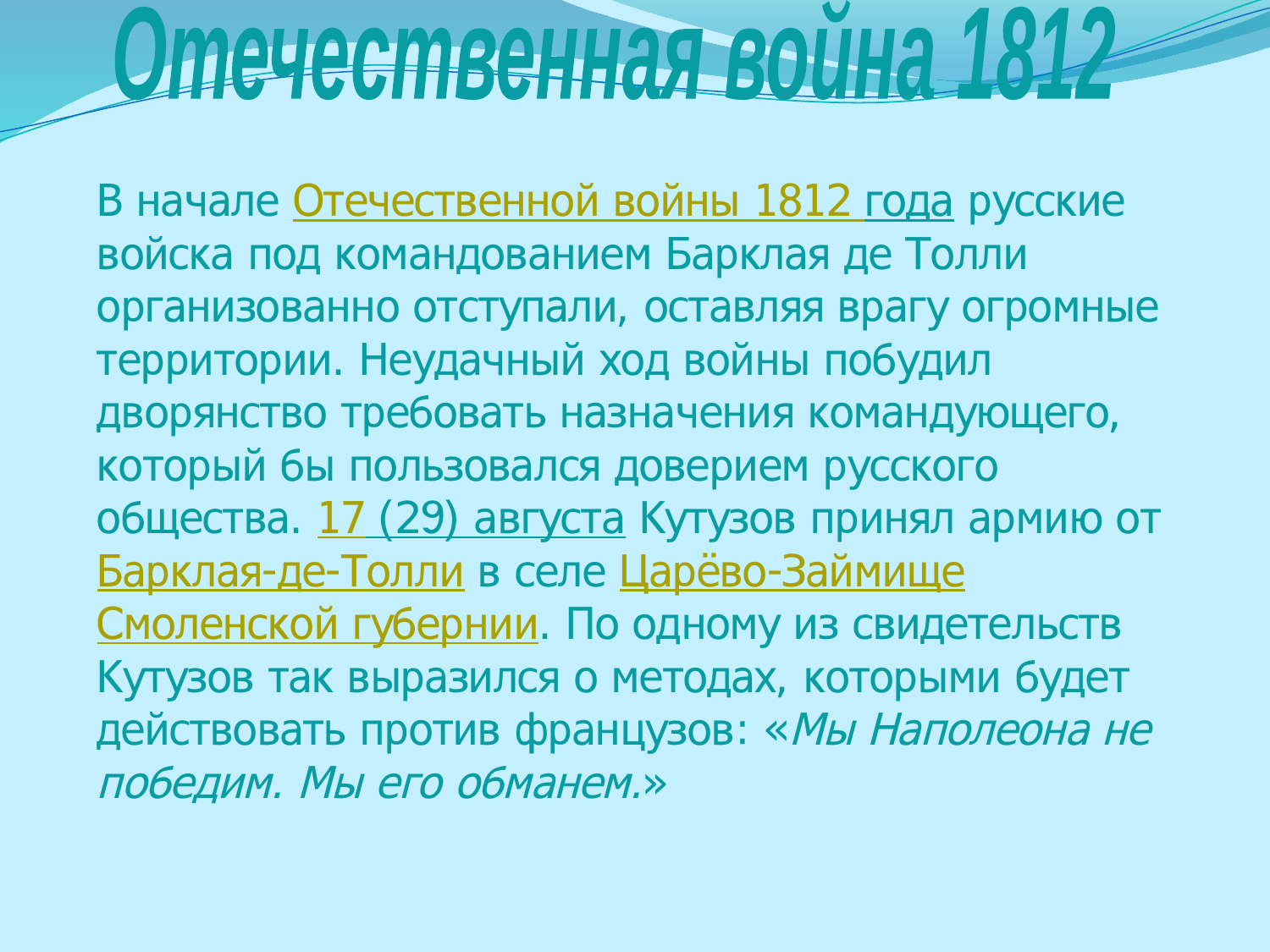

Отечественная война 1812
В начале Отечественной войны 1812 года русские войска под командованием Барклая де Толли организованно отступали, оставляя врагу огромные территории. Неудачный ход войны побудил дворянство требовать назначения командующего, который бы пользовался доверием русского общества. 17 (29) августа Кутузов принял армию от Барклая-де-Толли в селе Царёво-Займище Смоленской губернии. По одному из свидетельств Кутузов так выразился о методах, которыми будет действовать против французов: «Мы Наполеона не победим. Мы его обманем.»